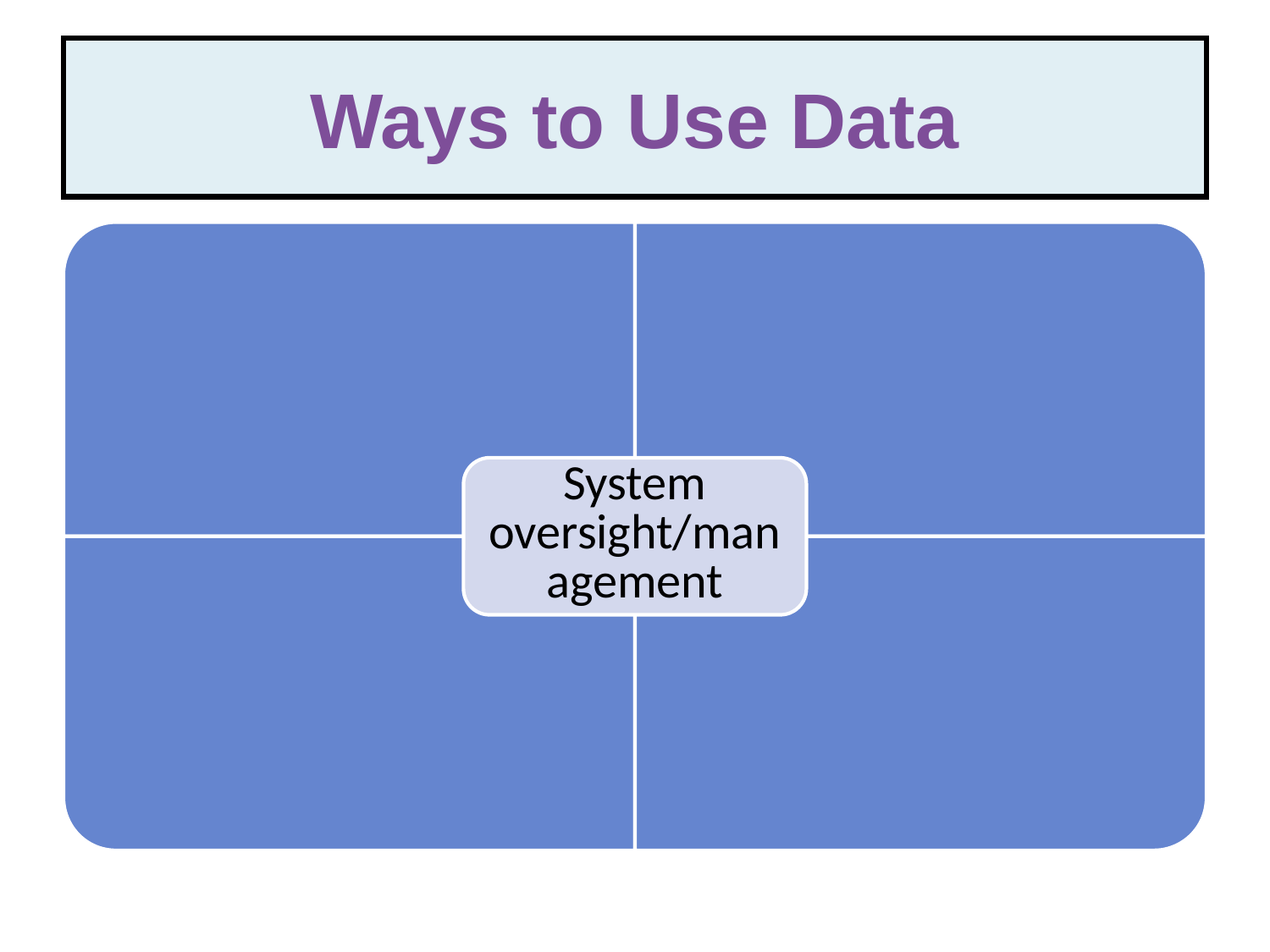

# Ways to Use Data
System oversight/management
Identifying issues
Monitoring
System Planning
Improvement Activities